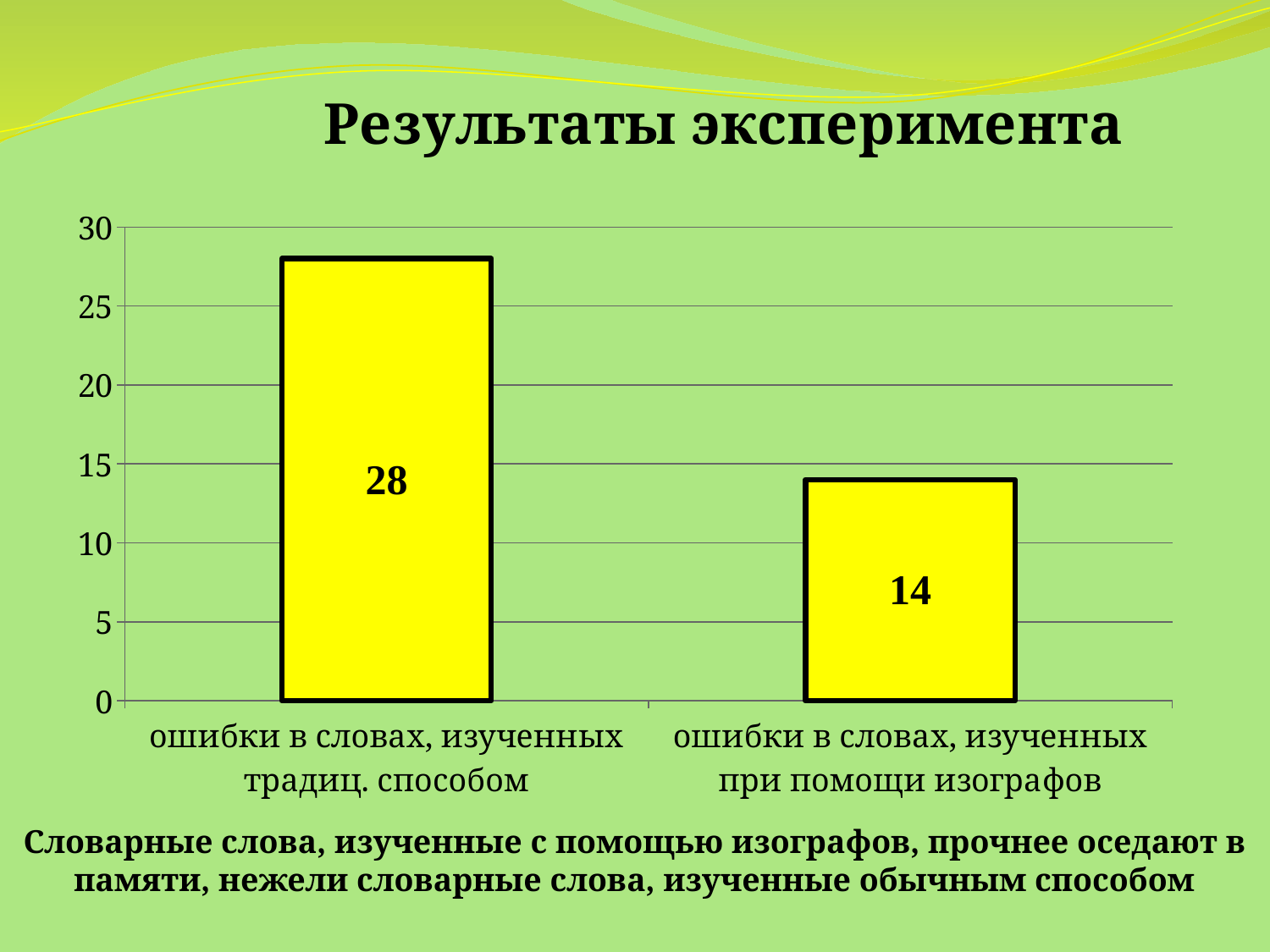

### Chart: Результаты эксперимента

| Category | Столбец1 |
|---|---|
| ошибки в словах, изученных традиц. способом | 28.0 |
| ошибки в словах, изученных при помощи изографов | 14.0 |
Словарные слова, изученные с помощью изографов, прочнее оседают в памяти, нежели словарные слова, изученные обычным способом